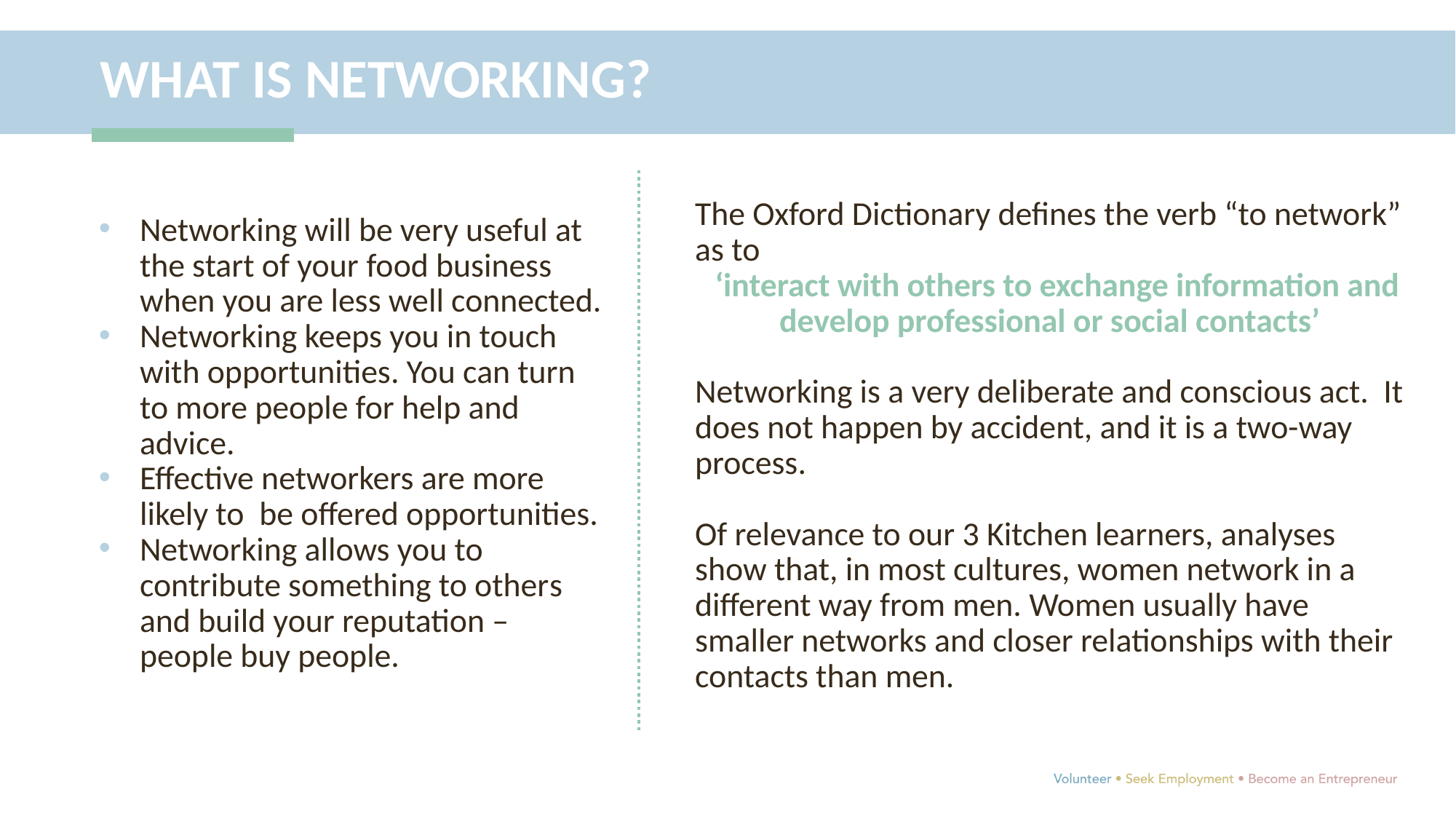

WHAT IS NETWORKING?
The Oxford Dictionary defines the verb “to network” as to
 ‘interact with others to exchange information and develop professional or social contacts’

Networking is a very deliberate and conscious act.  It does not happen by accident, and it is a two-way process.

Of relevance to our 3 Kitchen learners, analyses show that, in most cultures, women network in a different way from men. Women usually have smaller networks and closer relationships with their contacts than men.

Networking will be very useful at the start of your food business when you are less well connected.
Networking keeps you in touch with opportunities. You can turn to more people for help and advice.
Effective networkers are more likely to  be offered opportunities.
Networking allows you to contribute something to others and build your reputation – people buy people.